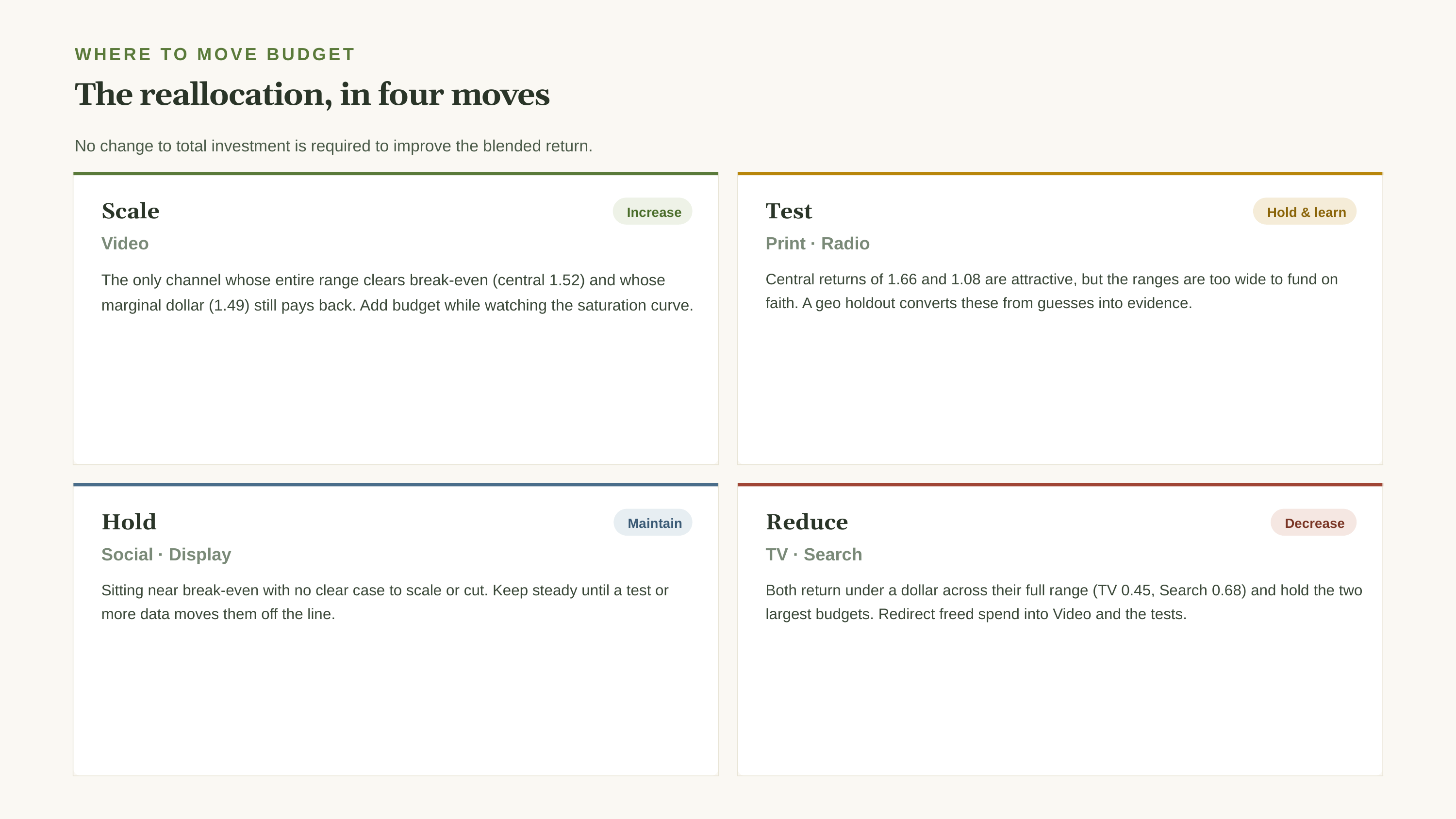

WHERE TO MOVE BUDGET
The reallocation, in four moves
No change to total investment is required to improve the blended return.

Scale
Test

Increase
Hold & learn
Video
Print · Radio
The only channel whose entire range clears break-even (central 1.52) and whose marginal dollar (1.49) still pays back. Add budget while watching the saturation curve.
Central returns of 1.66 and 1.08 are attractive, but the ranges are too wide to fund on faith. A geo holdout converts these from guesses into evidence.

Hold
Reduce

Maintain
Decrease
Social · Display
TV · Search
Sitting near break-even with no clear case to scale or cut. Keep steady until a test or more data moves them off the line.
Both return under a dollar across their full range (TV 0.45, Search 0.68) and hold the two largest budgets. Redirect freed spend into Video and the tests.